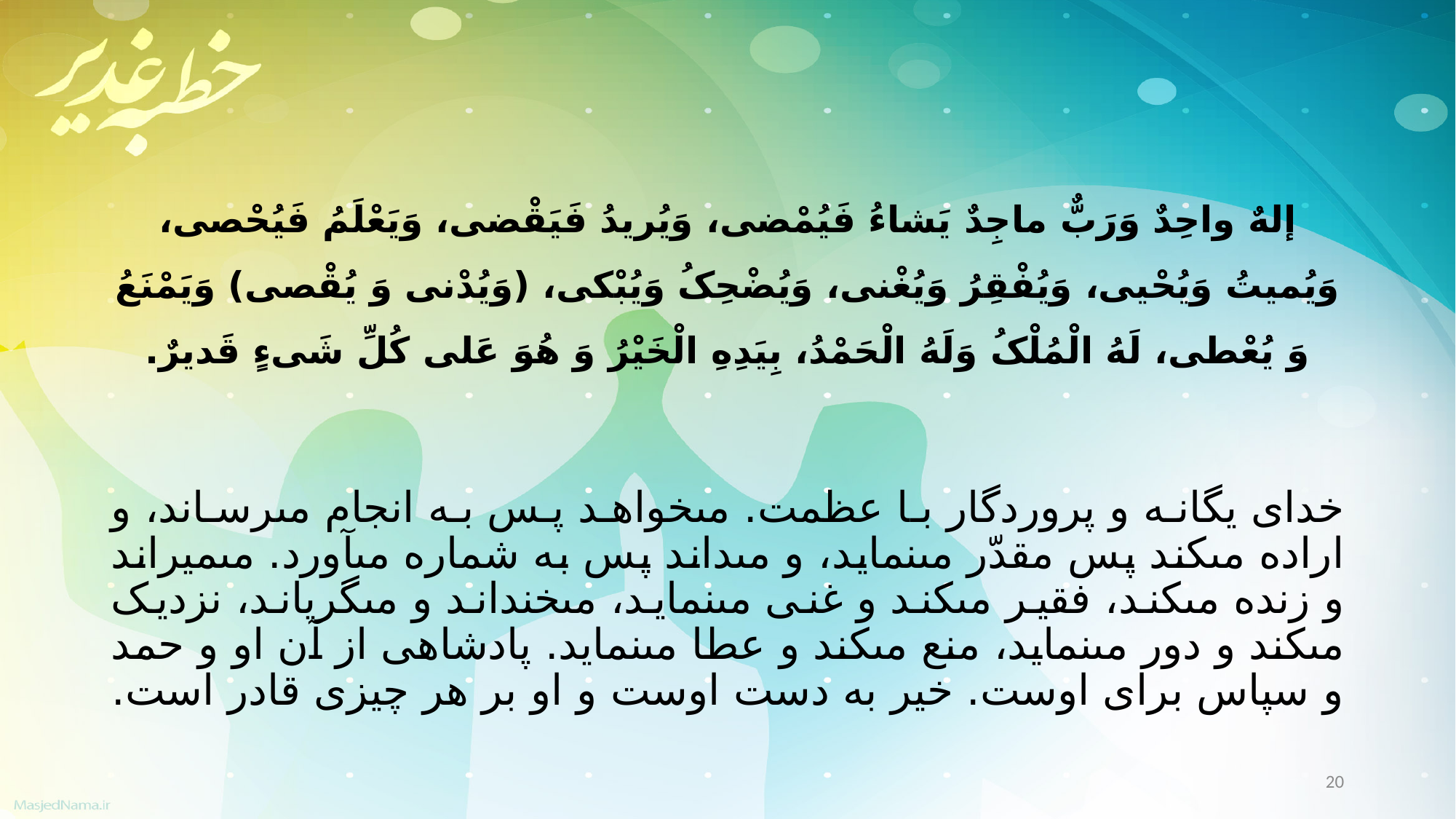

إلهٌ واحِدٌ وَرَبٌّ ماجِدٌ یَشاءُ فَیُمْضی، وَیُریدُ فَیَقْضی، وَیَعْلَمُ فَیُحْصی، وَیُمیتُ وَیُحْیی، وَیُفْقِرُ وَیُغْنی، وَیُضْحِکُ وَیُبْکی، (وَیُدْنی وَ یُقْصی) وَیَمْنَعُ وَ یُعْطی، لَهُ الْمُلْکُ وَلَهُ الْحَمْدُ، بِیَدِهِ الْخَیْرُ وَ هُوَ عَلی کُلِّ شَیءٍ قَدیرٌ.
خداى یگانه و پروردگار با عظمت. مى‏خواهد پس به انجام مى‏رساند، و اراده مى‏کند پس مقدّر مى‏نماید، و مى‏داند پس به شماره مى‏آورد. مى‏میراند و زنده مى‏کند، فقیر مى‏کند و غنى مى‏نماید، مى‏خنداند و مى‏گریاند، نزدیک مى‏کند و دور مى‏نماید، منع مى‏کند و عطا مى‏نماید. پادشاهى از آن او و حمد و سپاس براى اوست. خیر به دست اوست و او بر هر چیزى قادر است.
20